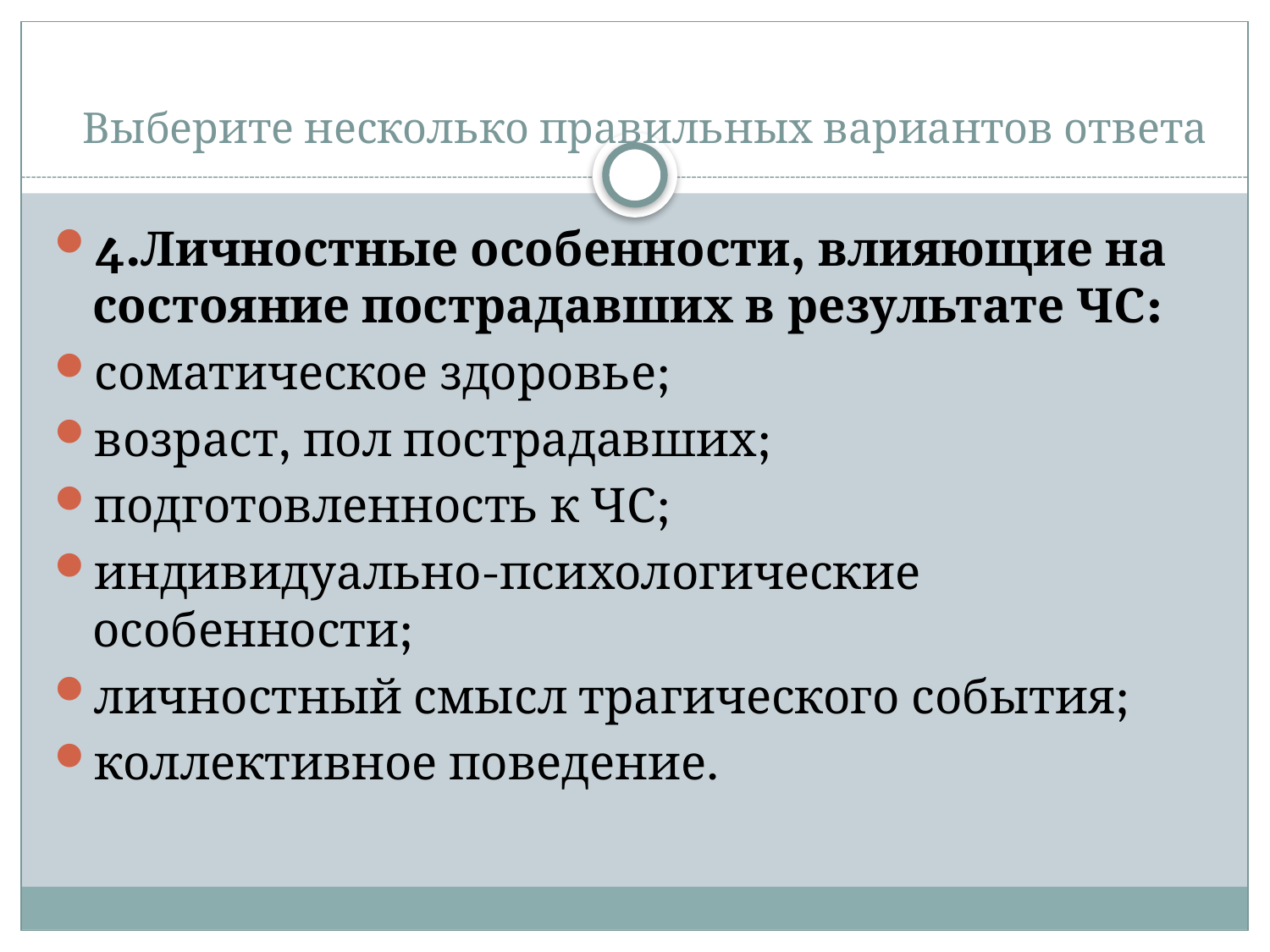

# Выберите несколько правильных вариантов ответа
4.Личностные особенности, влияющие на состояние пострадавших в результате ЧС:
соматическое здоровье;
возраст, пол пострадавших;
подготовленность к ЧС;
индивидуально-психологические особенности;
личностный смысл трагического события;
коллективное поведение.